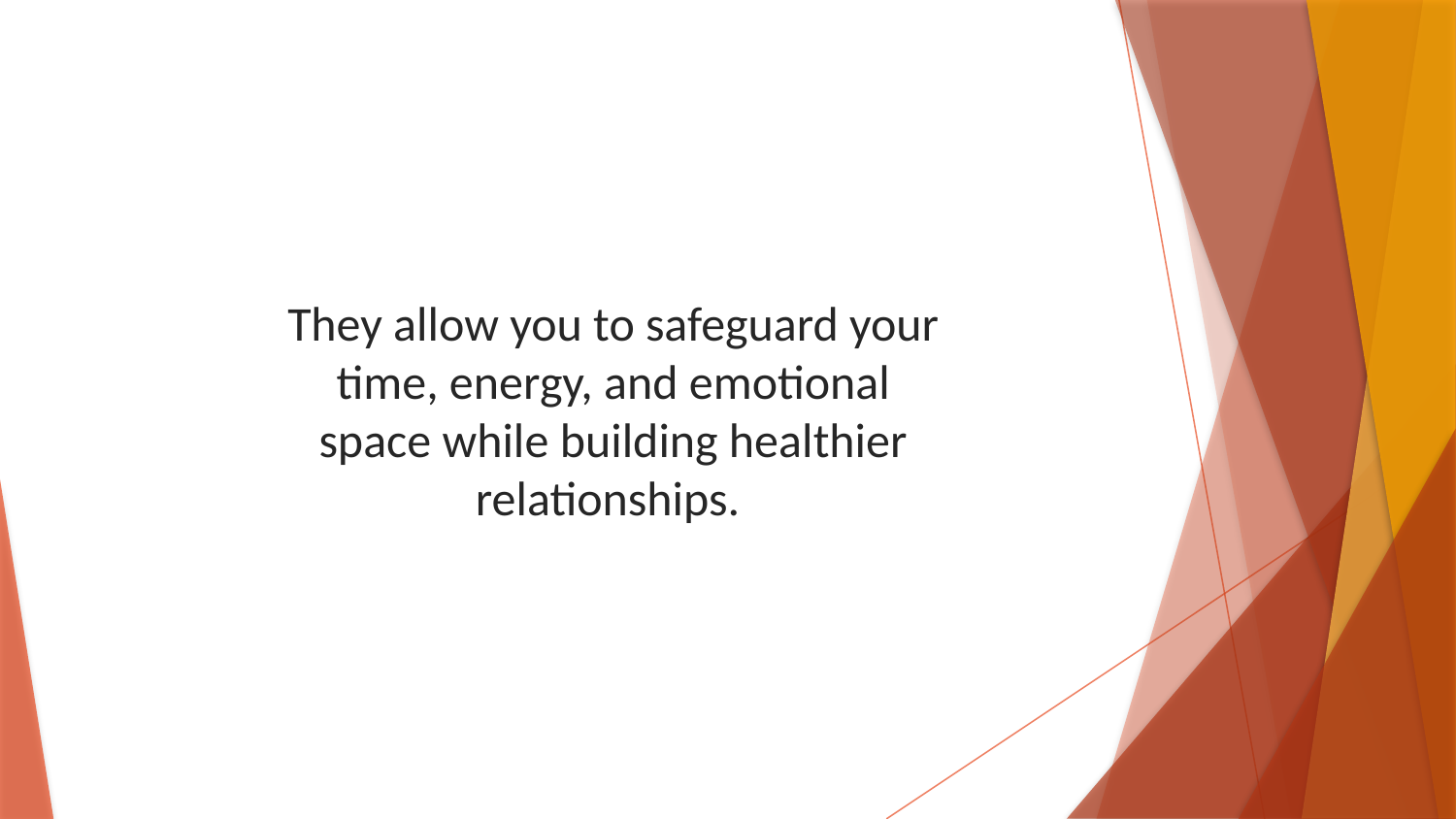

They allow you to safeguard your time, energy, and emotional space while building healthier relationships.